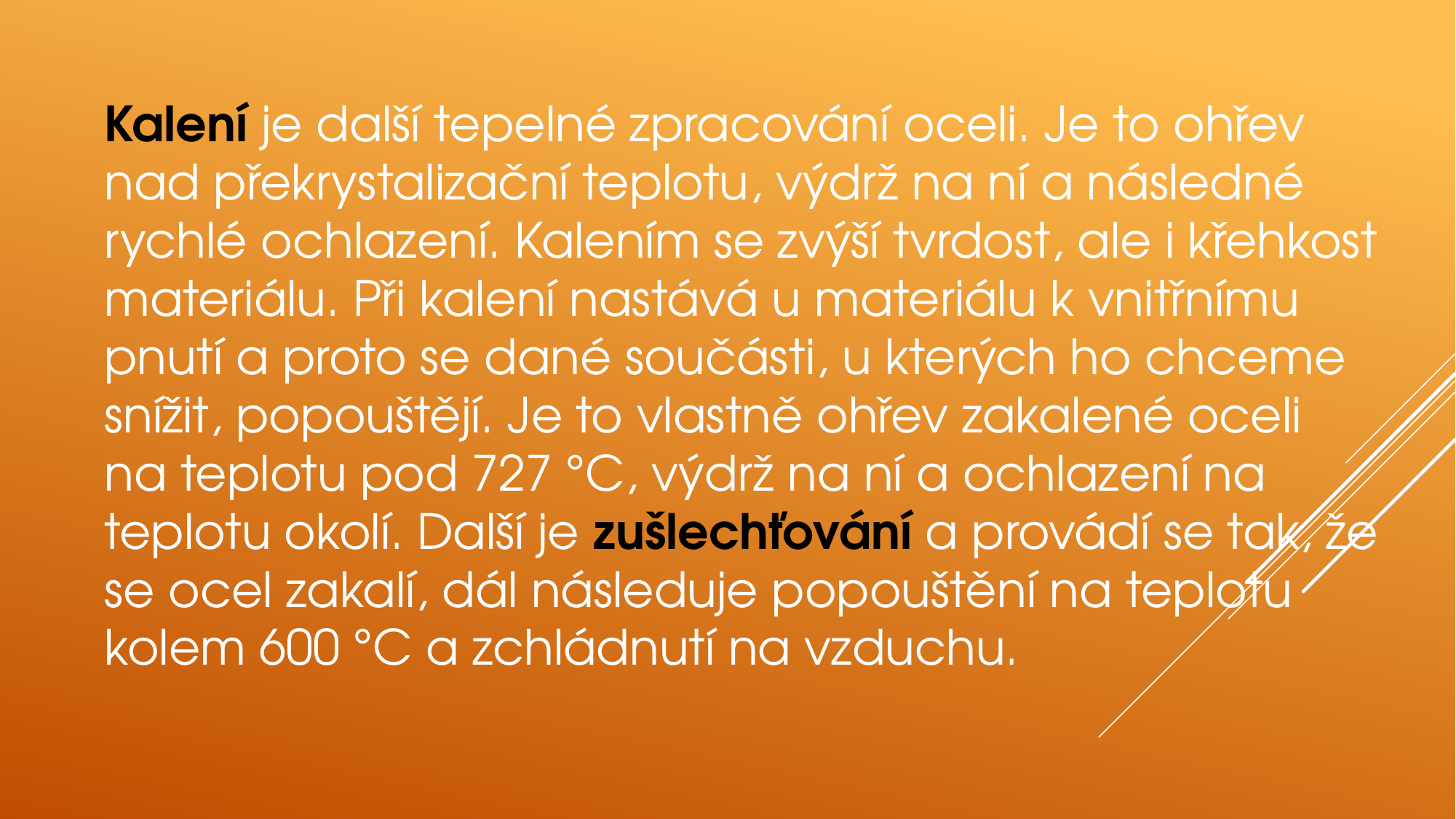

Kalení je další tepelné zpracování oceli. Je to ohřev
nad překrystalizační teplotu, výdrž na ní a následné
rychlé ochlazení. Kalením se zvýší tvrdost, ale i křehkost
materiálu. Při kalení nastává u materiálu k vnitřnímu
pnutí a proto se dané součásti, u kterých ho chceme
snížit, popouštějí. Je to vlastně ohřev zakalené oceli
na teplotu pod 727 °C, výdrž na ní a ochlazení na
teplotu okolí. Další je zušlechťování a provádí se tak, že
se ocel zakalí, dál následuje popouštění na teplotu
kolem 600 °C a zchládnutí na vzduchu.